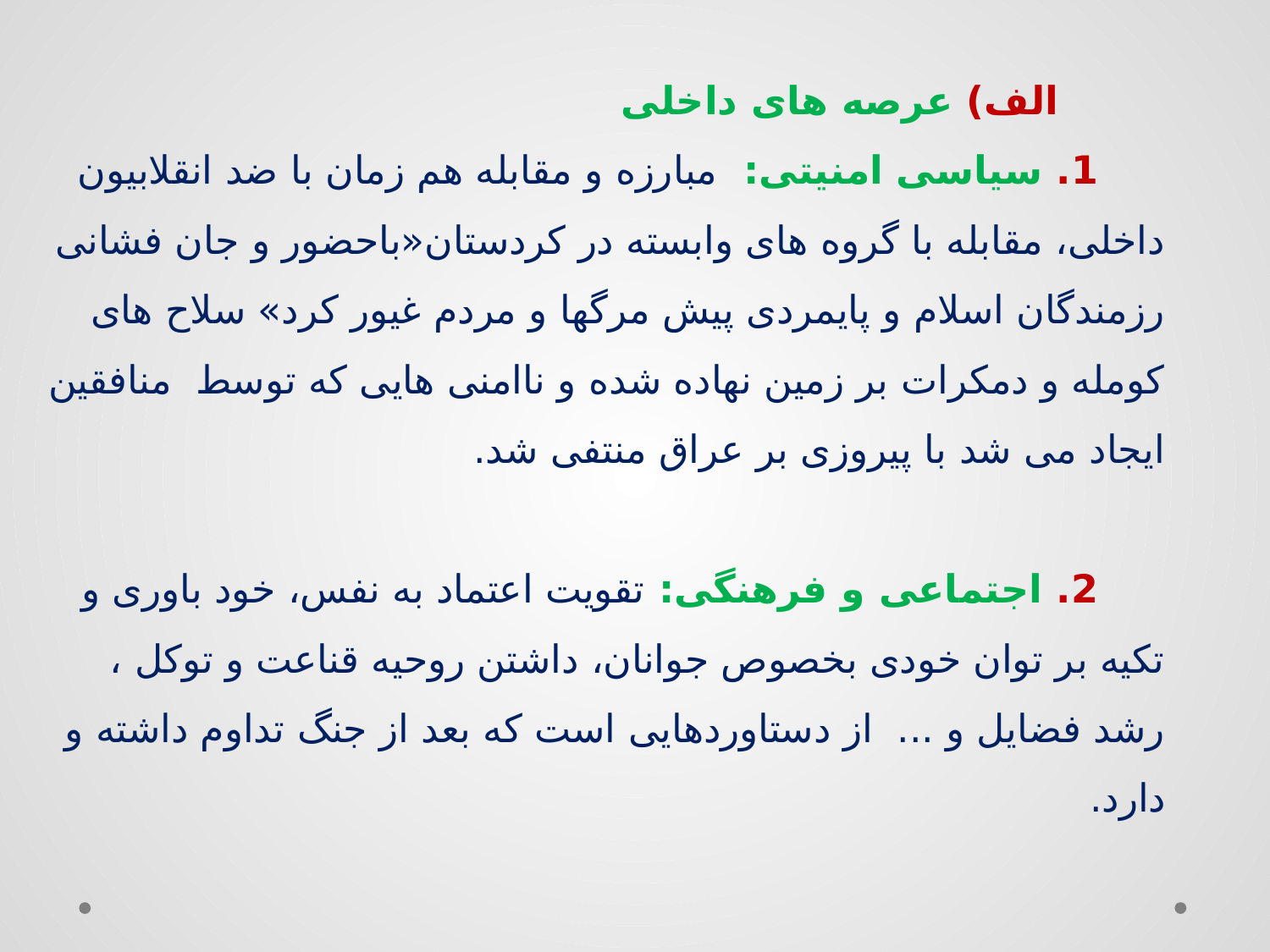

# الف) عرصه های داخلی 1. سیاسی امنیتی:  مبارزه و مقابله هم زمان با ضد انقلابیون داخلی، مقابله با گروه های وابسته در کردستان«باحضور و جان فشانی رزمندگان اسلام و پایمردی پیش مرگها و مردم غیور کرد» سلاح های کومله و دمکرات بر زمین نهاده شده و ناامنی هایی که توسط  منافقین ایجاد می شد با پیروزی بر عراق منتفی شد. 2. اجتماعی و فرهنگی: تقویت اعتماد به نفس، خود باوری و تکیه بر توان خودی بخصوص جوانان، داشتن روحیه قناعت و توکل ، رشد فضایل و ...  از دستاوردهایی است که بعد از جنگ تداوم داشته و دارد.